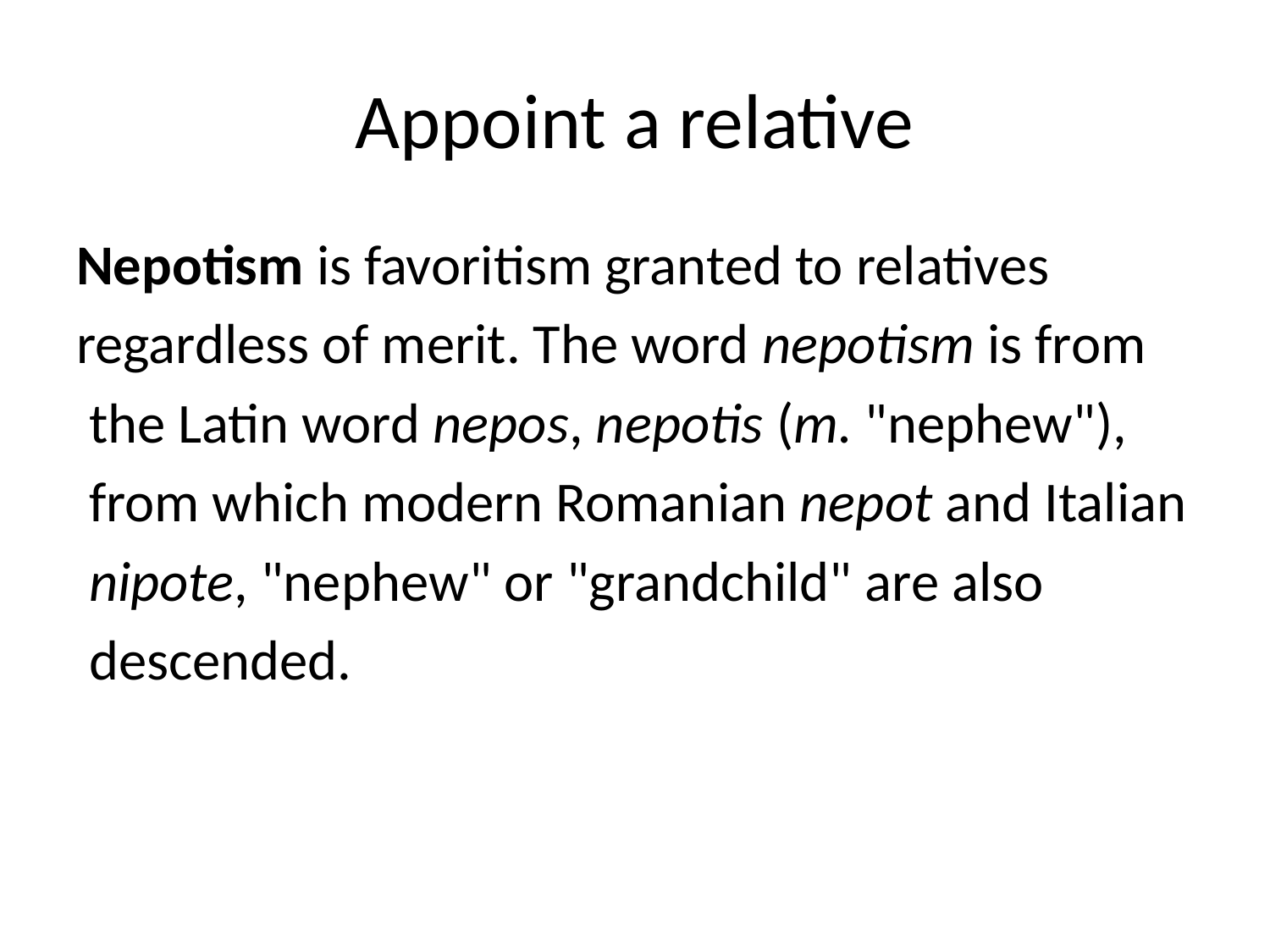

# Appoint a relative
Nepotism is favoritism granted to relatives
regardless of merit. The word nepotism is from
 the Latin word nepos, nepotis (m. "nephew"),
 from which modern Romanian nepot and Italian
 nipote, "nephew" or "grandchild" are also
 descended.